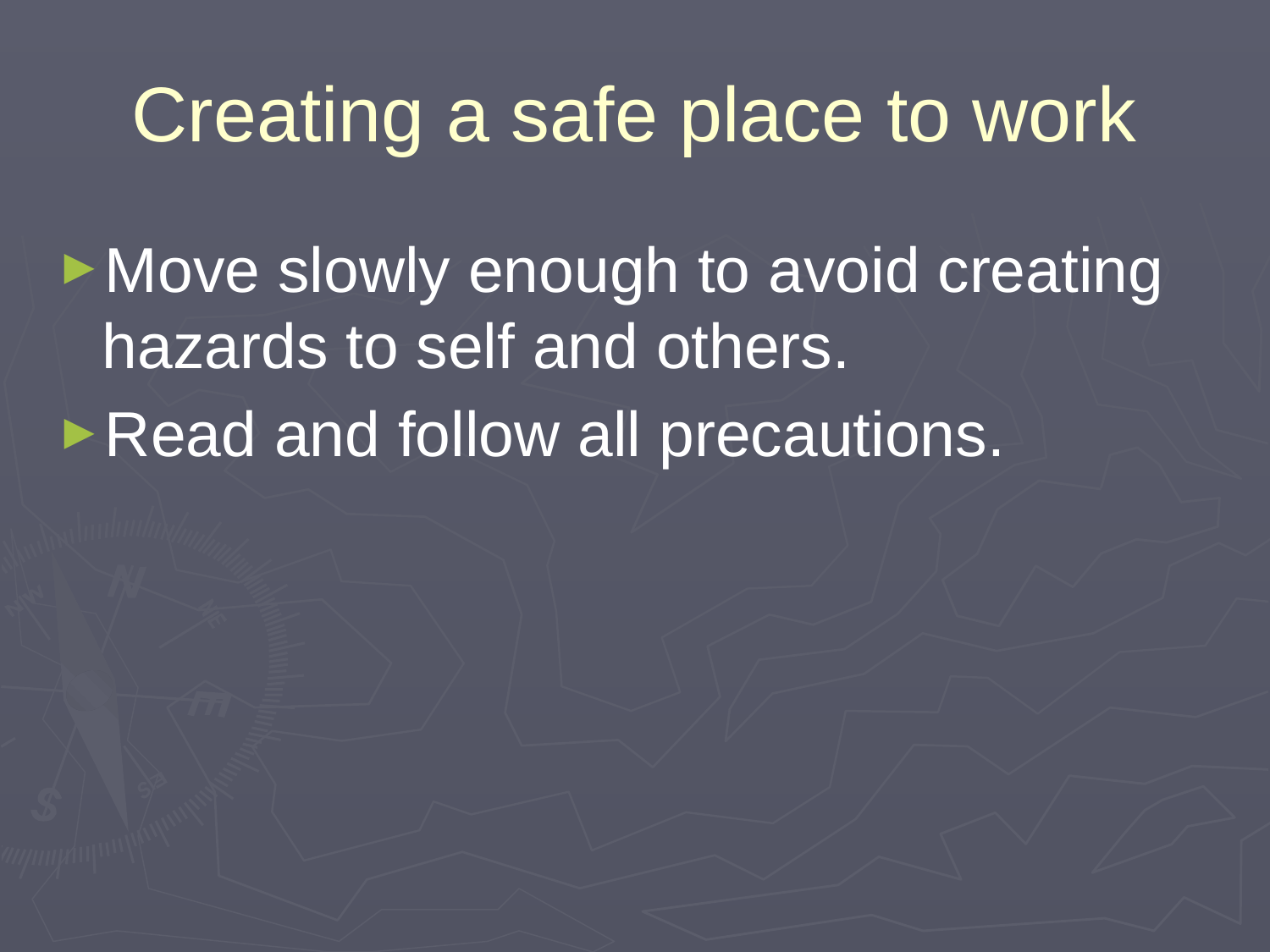

# Creating a safe place to work
Move slowly enough to avoid creating hazards to self and others.
Read and follow all precautions.